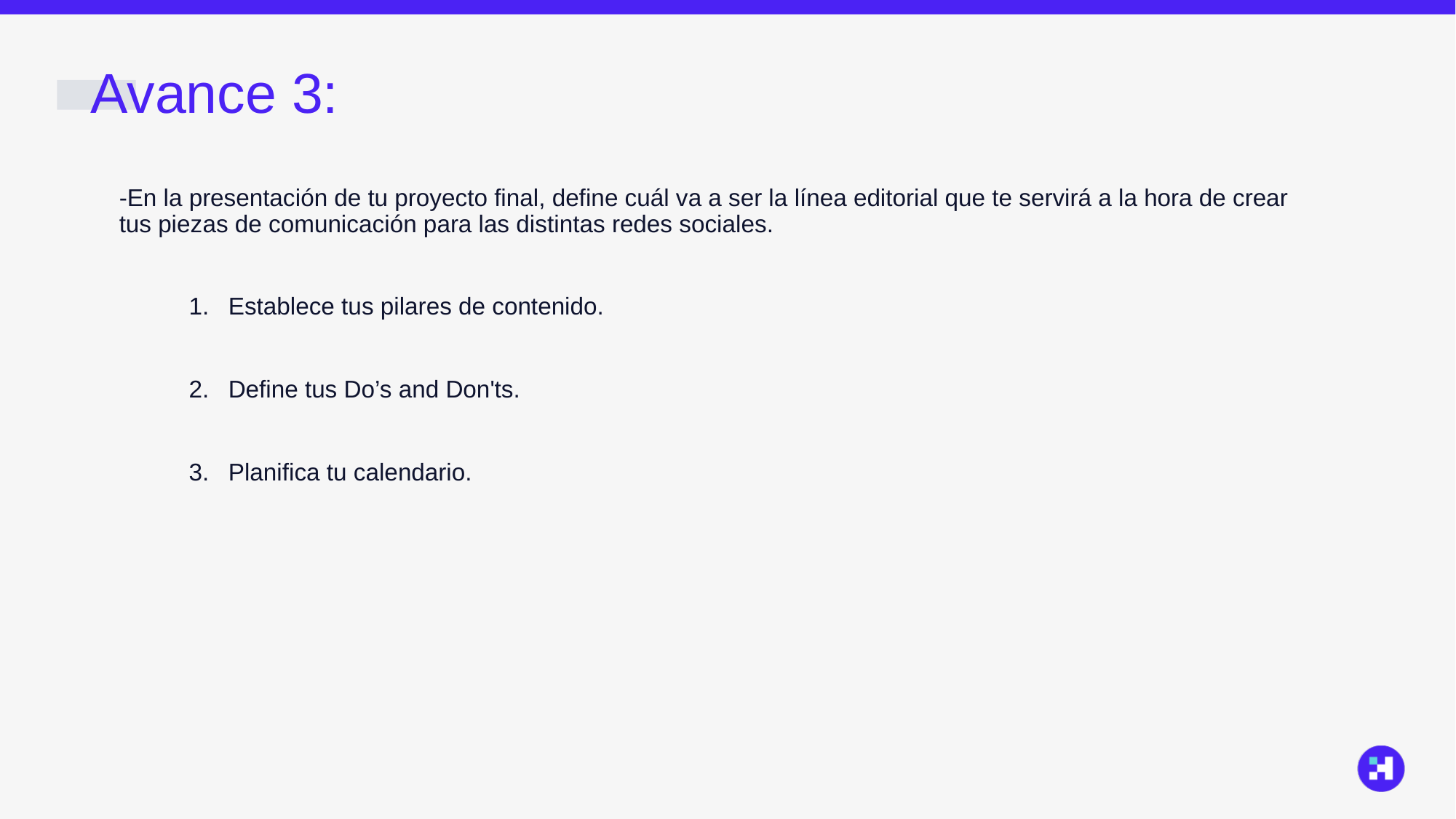

# Avance 3:
-En la presentación de tu proyecto final, define cuál va a ser la línea editorial que te servirá a la hora de crear tus piezas de comunicación para las distintas redes sociales.

Establece tus pilares de contenido.

Define tus Do’s and Don'ts.

Planifica tu calendario.